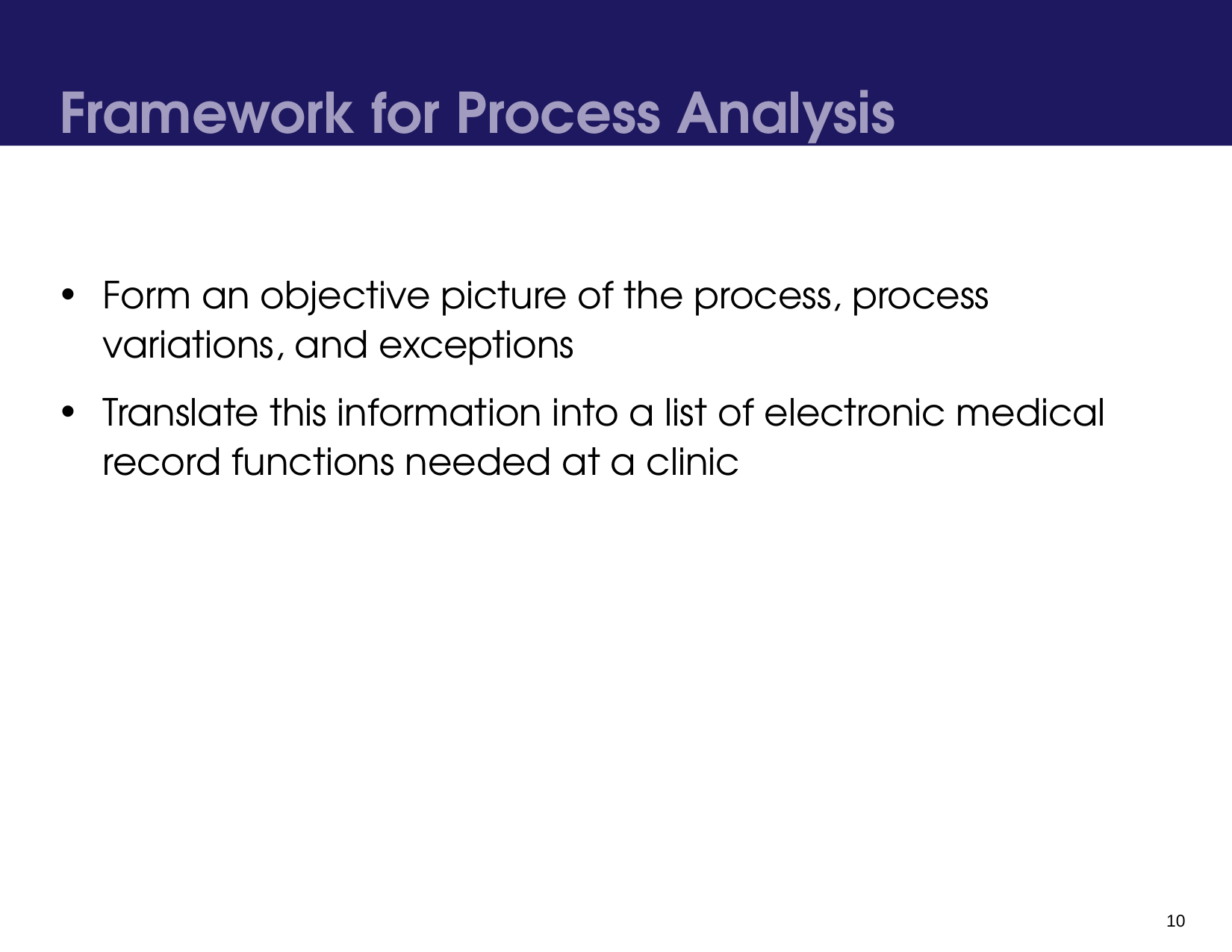

# Framework for Process Analysis
Form an objective picture of the process, process variations, and exceptions
Translate this information into a list of electronic medical record functions needed at a clinic

10